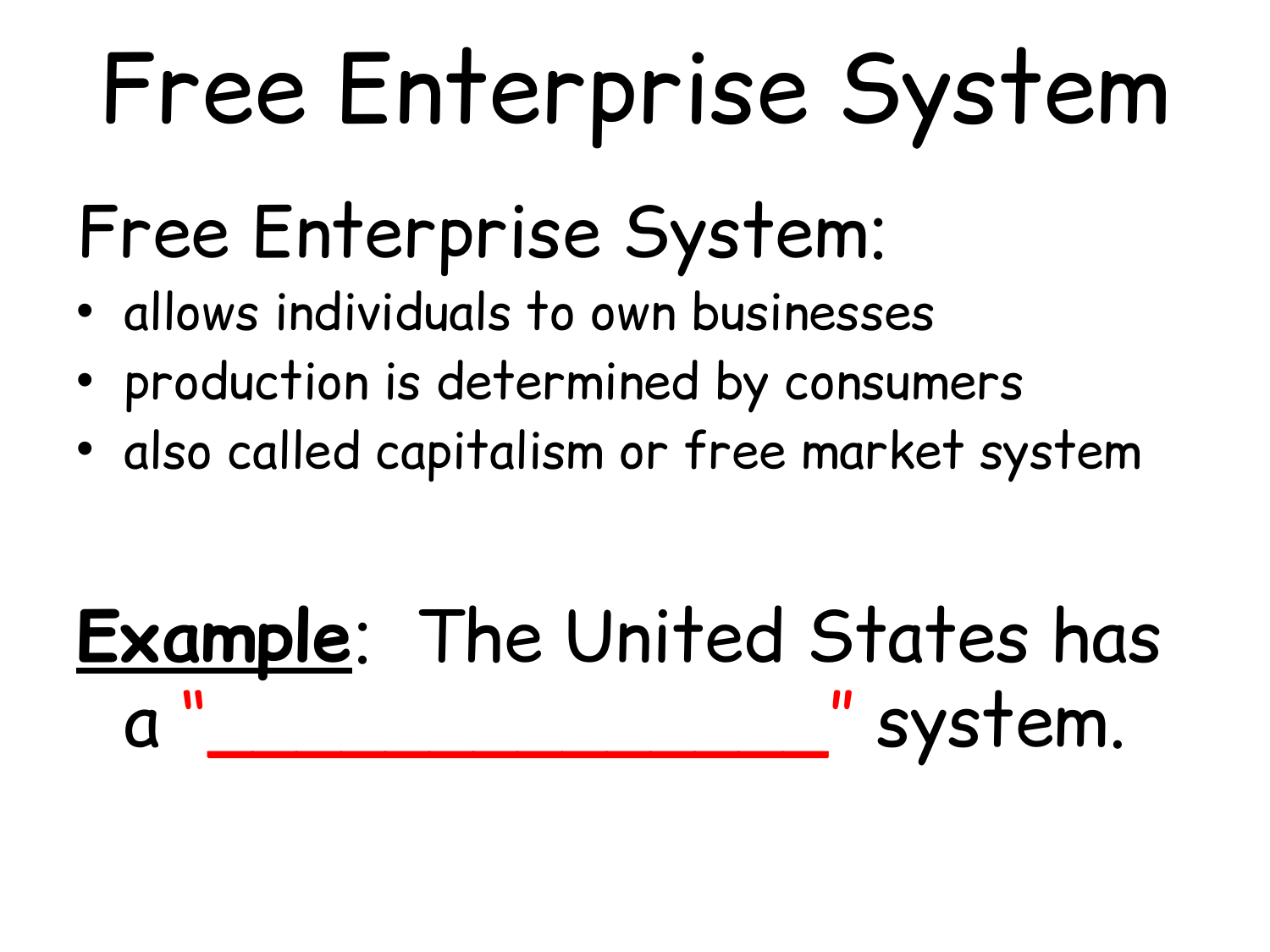

# Free Enterprise System
Free Enterprise System:
allows individuals to own businesses
production is determined by consumers
also called capitalism or free market system

Example:  The United States has a “______________” system.